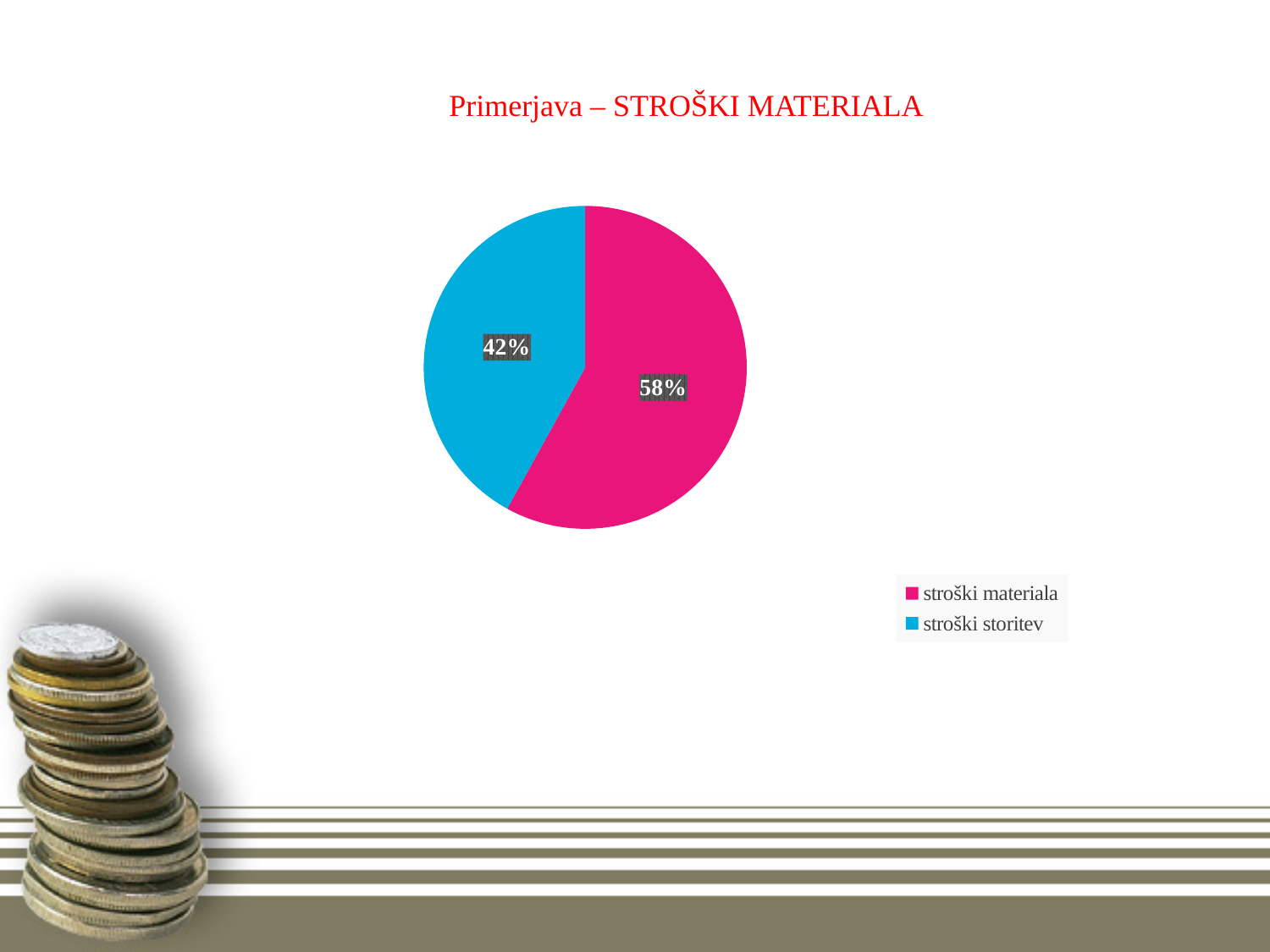

# Primerjava – STROŠKI MATERIALA

### Chart

| Category | Leto 2019 |
|---|---|
| stroški materiala | 701616.0 |
| stroški storitev | 507618.0 |